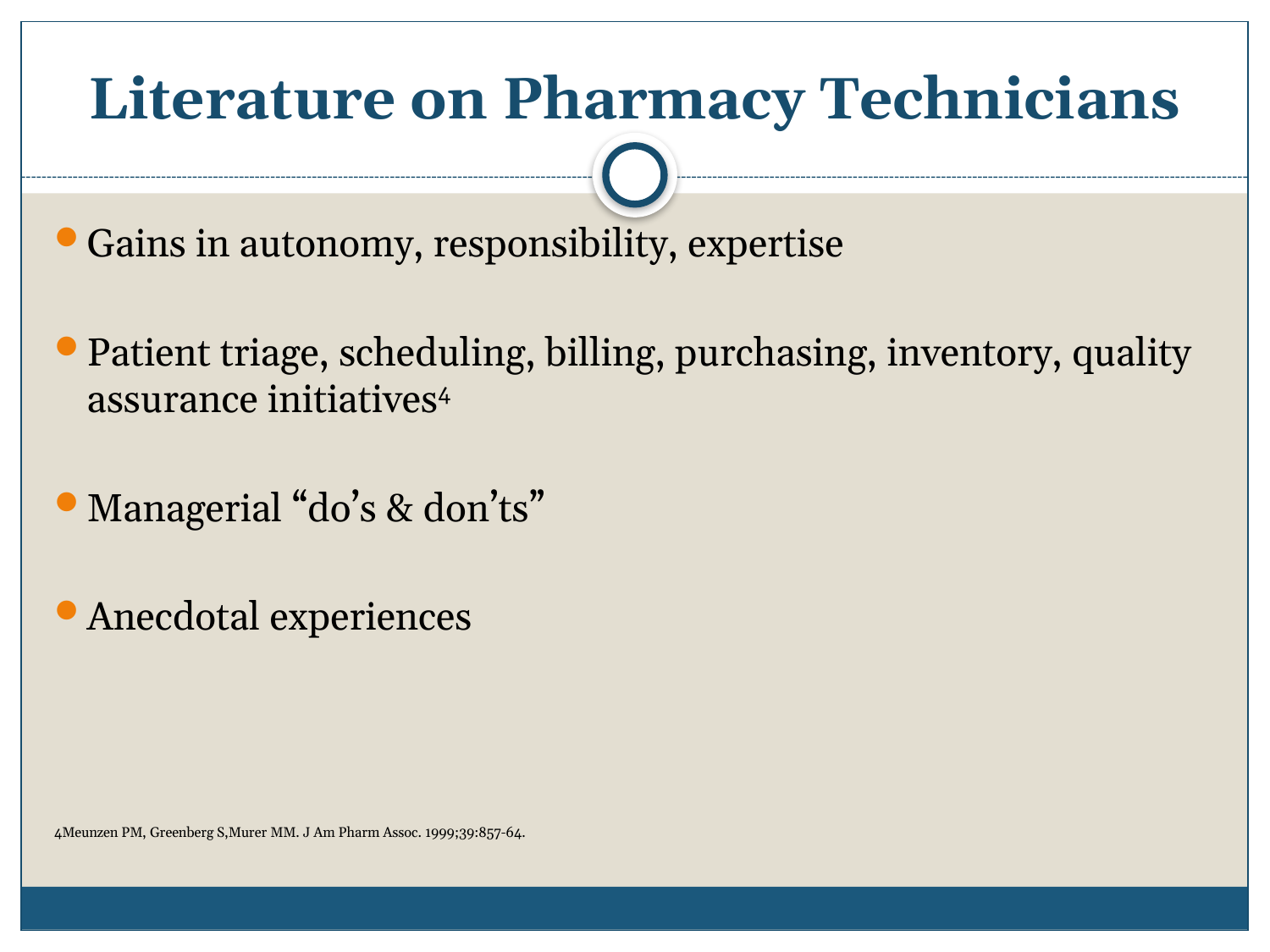

# Literature on Pharmacy Technicians
Gains in autonomy, responsibility, expertise

Patient triage, scheduling, billing, purchasing, inventory, quality assurance initiatives4

Managerial “do’s & don’ts”

Anecdotal experiences

4Meunzen PM, Greenberg S,Murer MM. J Am Pharm Assoc. 1999;39:857-64.